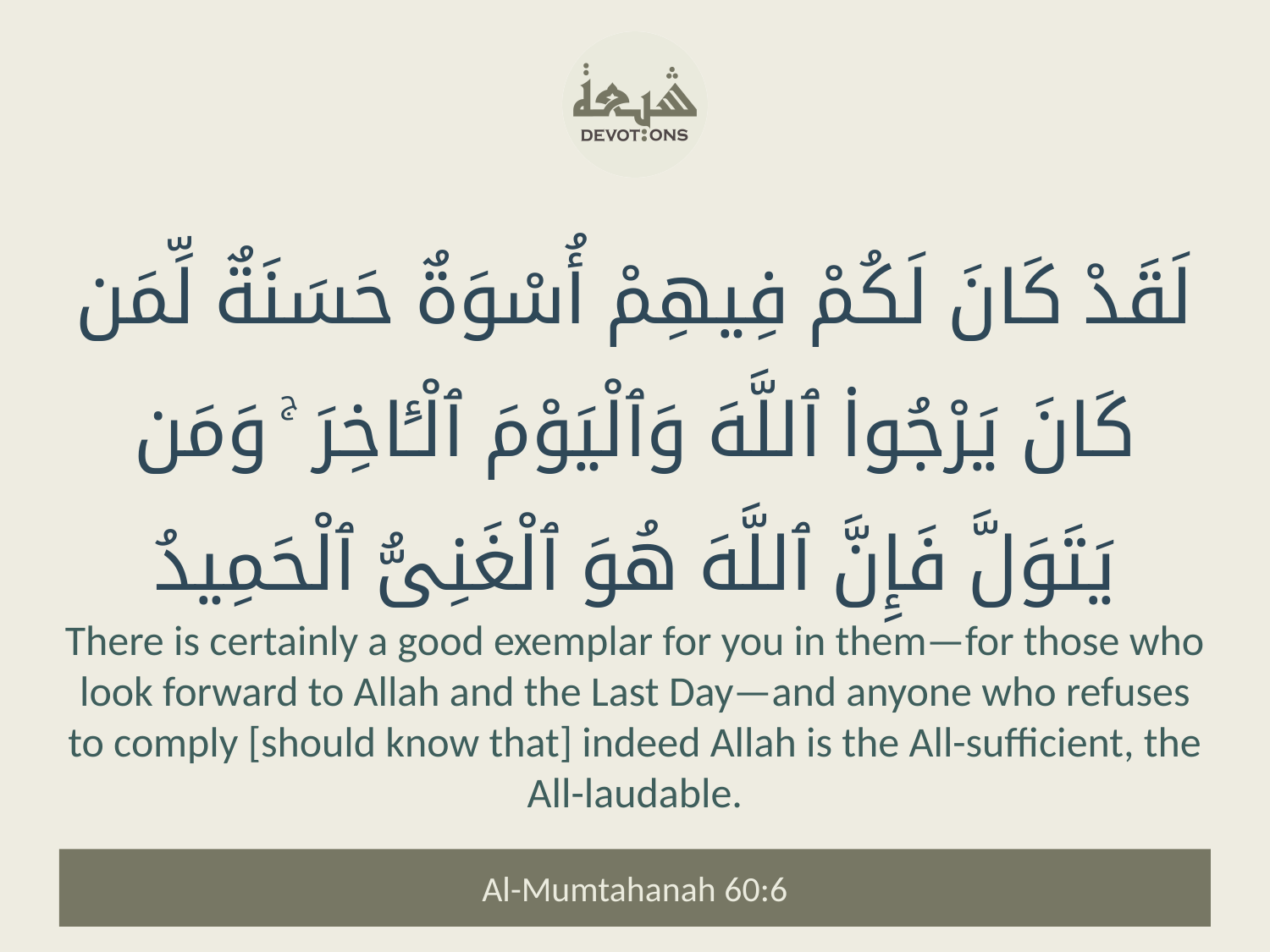

لَقَدْ كَانَ لَكُمْ فِيهِمْ أُسْوَةٌ حَسَنَةٌ لِّمَن كَانَ يَرْجُوا۟ ٱللَّهَ وَٱلْيَوْمَ ٱلْـَٔاخِرَ ۚ وَمَن يَتَوَلَّ فَإِنَّ ٱللَّهَ هُوَ ٱلْغَنِىُّ ٱلْحَمِيدُ
There is certainly a good exemplar for you in them—for those who look forward to Allah and the Last Day—and anyone who refuses to comply [should know that] indeed Allah is the All-sufficient, the All-laudable.
Al-Mumtahanah 60:6